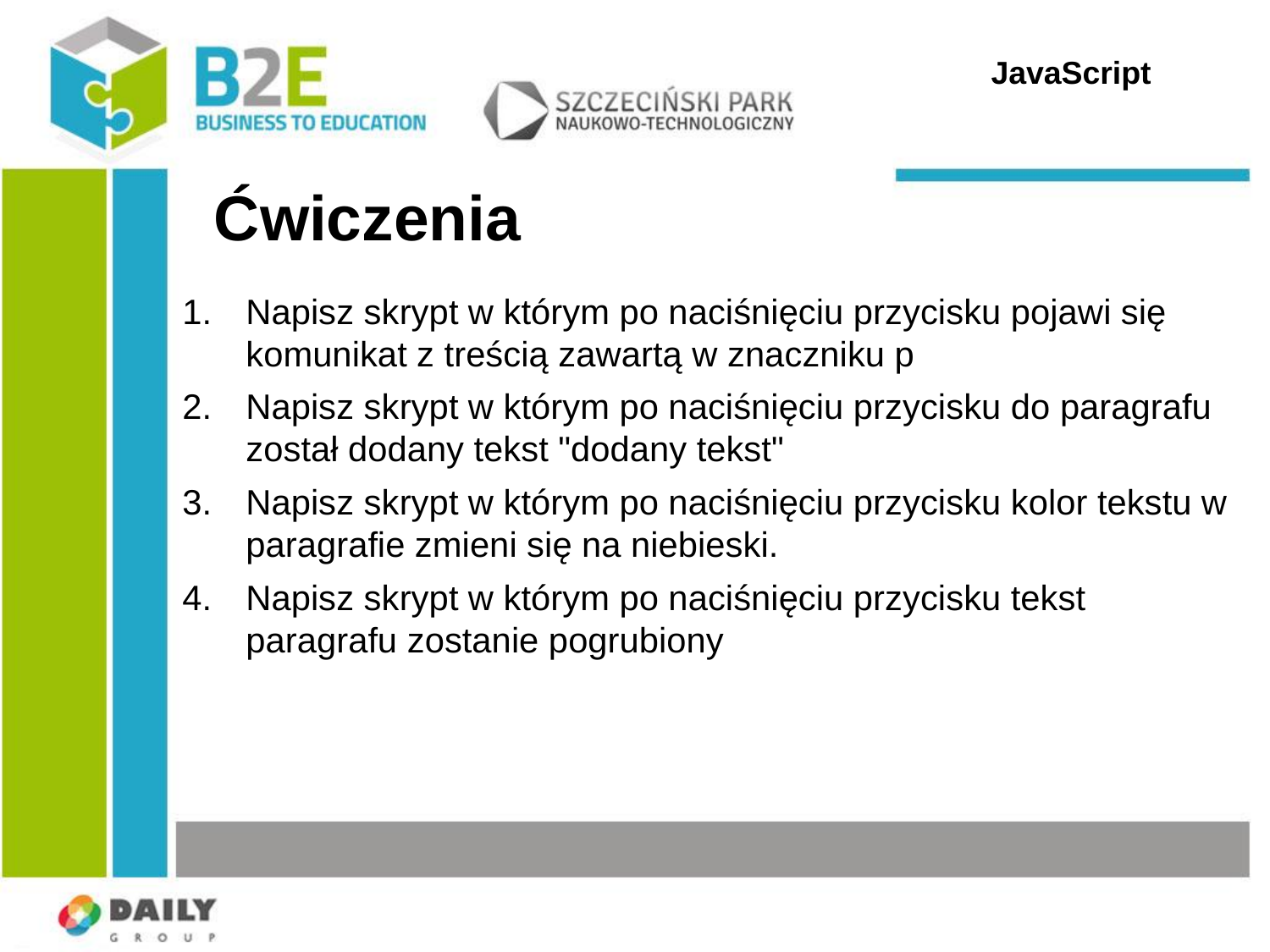

JavaScript
Ćwiczenia
Napisz skrypt w którym po naciśnięciu przycisku pojawi się komunikat z treścią zawartą w znaczniku p
Napisz skrypt w którym po naciśnięciu przycisku do paragrafu został dodany tekst "dodany tekst"
Napisz skrypt w którym po naciśnięciu przycisku kolor tekstu w paragrafie zmieni się na niebieski.
Napisz skrypt w którym po naciśnięciu przycisku tekst paragrafu zostanie pogrubiony